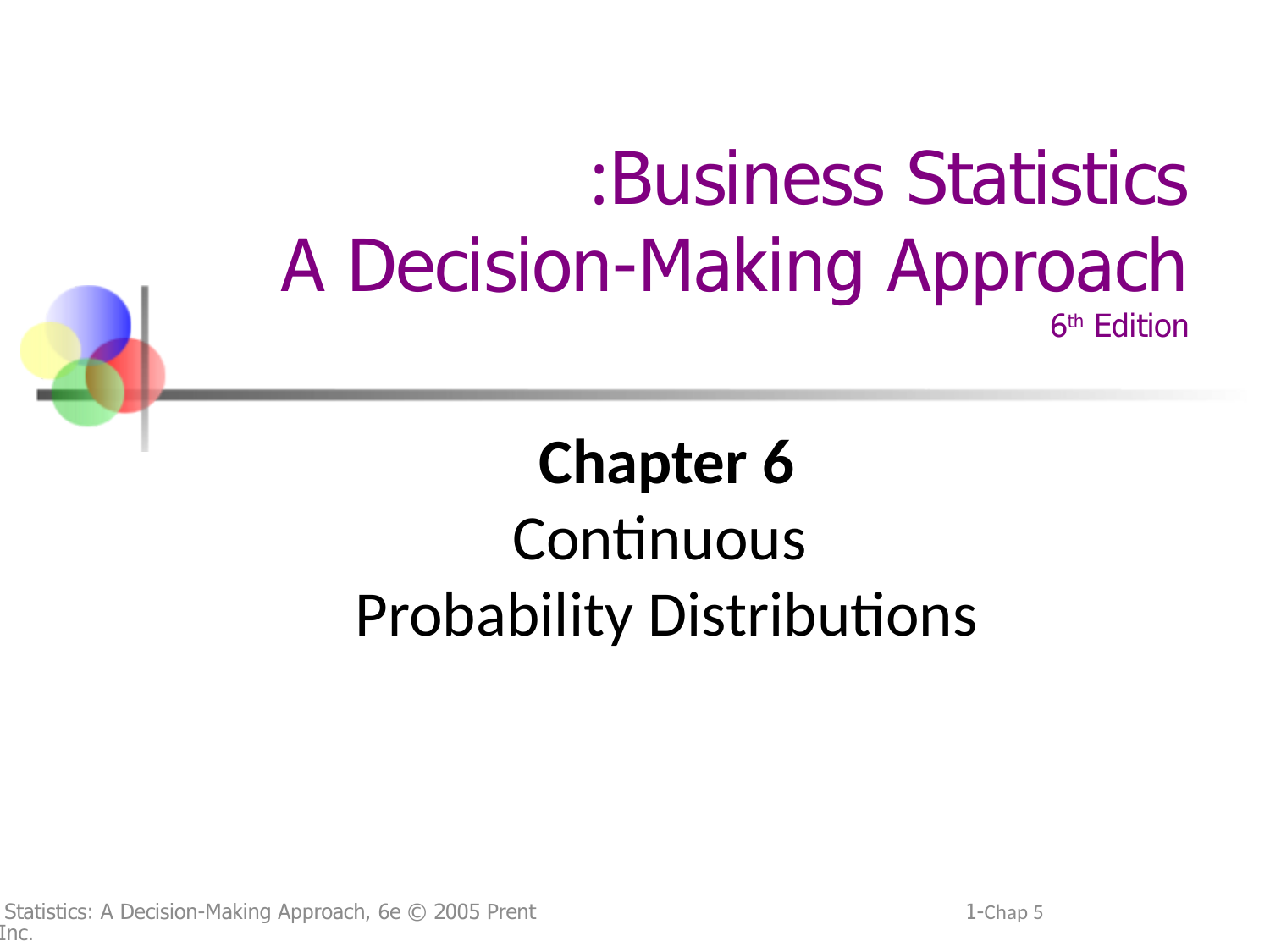

Business Statistics:
A Decision-Making Approach
6th Edition
# Chapter 6 Continuous Probability Distributions
Business Statistics: A Decision-Making Approach, 6e © 2005 Prentice-Hall, Inc.
Chap 5-1